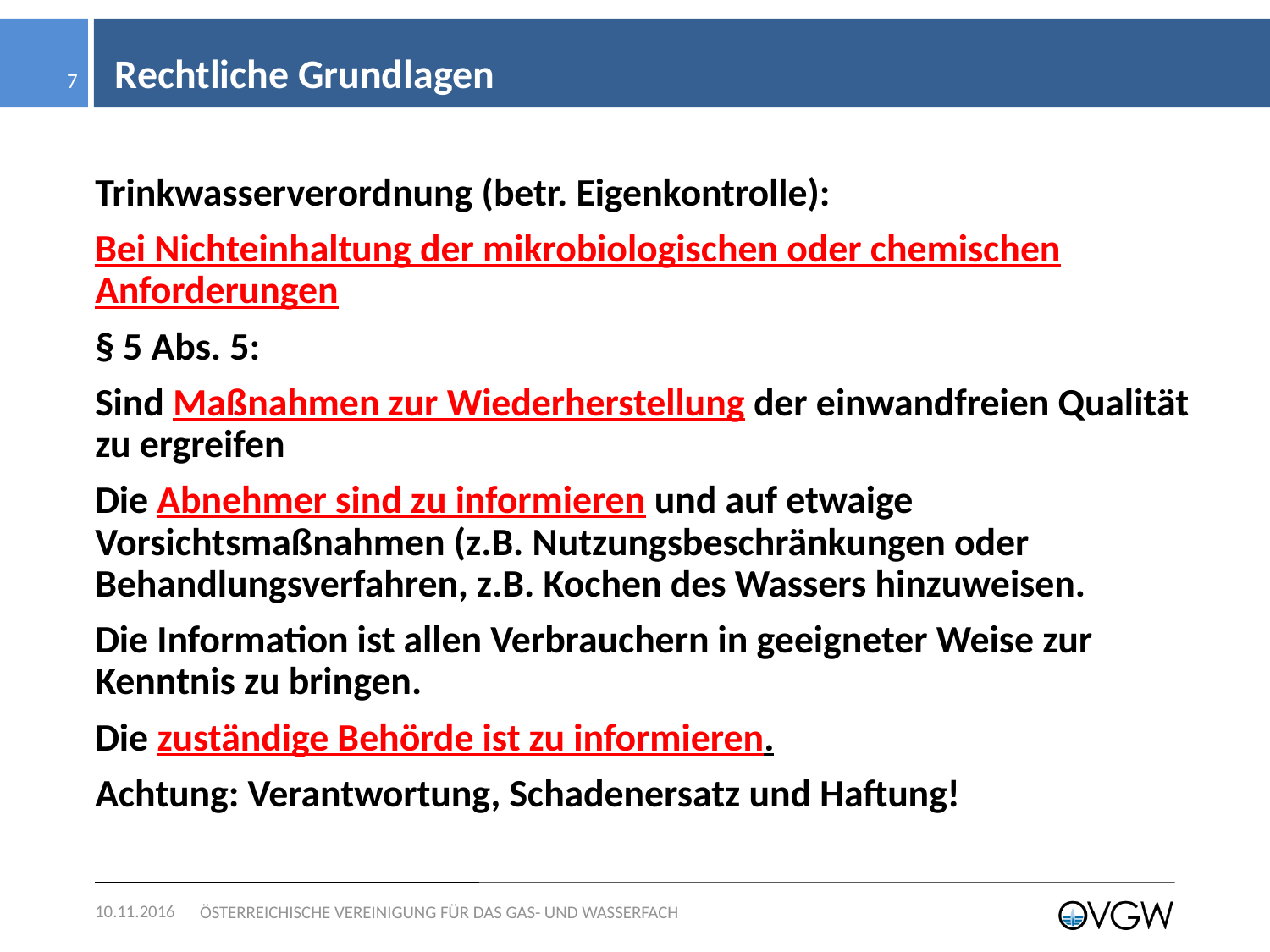

# Rechtliche Grundlagen
7
Trinkwasserverordnung (betr. Eigenkontrolle):
Bei Nichteinhaltung der mikrobiologischen oder chemischen Anforderungen
§ 5 Abs. 5:
Sind Maßnahmen zur Wiederherstellung der einwandfreien Qualität zu ergreifen
Die Abnehmer sind zu informieren und auf etwaige Vorsichtsmaßnahmen (z.B. Nutzungsbeschränkungen oder Behandlungsverfahren, z.B. Kochen des Wassers hinzuweisen.
Die Information ist allen Verbrauchern in geeigneter Weise zur Kenntnis zu bringen.
Die zuständige Behörde ist zu informieren.
Achtung: Verantwortung, Schadenersatz und Haftung!

10.11.2016
ÖSTERREICHISCHE VEREINIGUNG FÜR DAS GAS- UND WASSERFACH